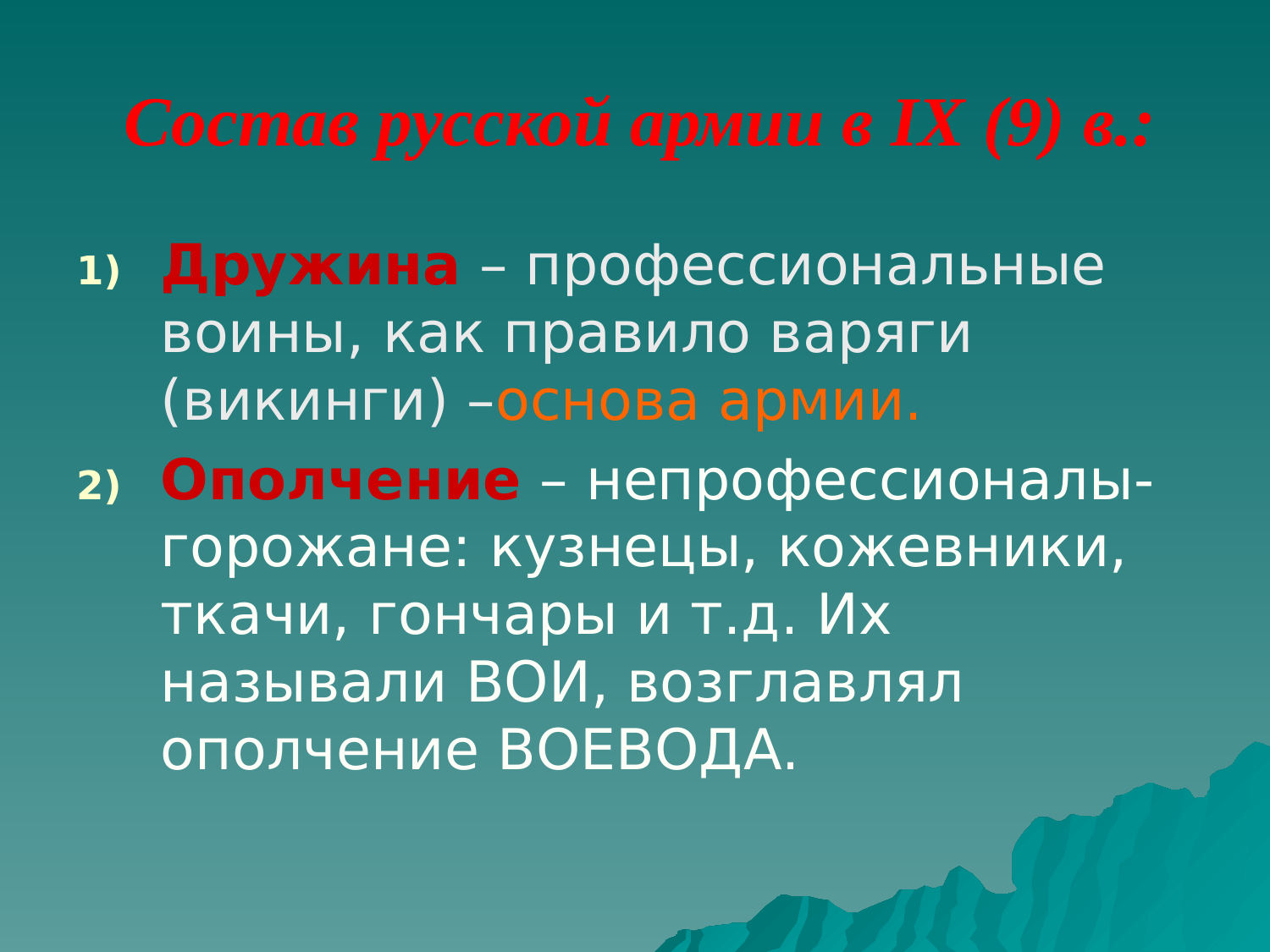

# Состав русской армии в IX (9) в.:
Дружина – профессиональные воины, как правило варяги (викинги) –основа армии.
Ополчение – непрофессионалы- горожане: кузнецы, кожевники, ткачи, гончары и т.д. Их называли ВОИ, возглавлял  ополчение ВОЕВОДА.